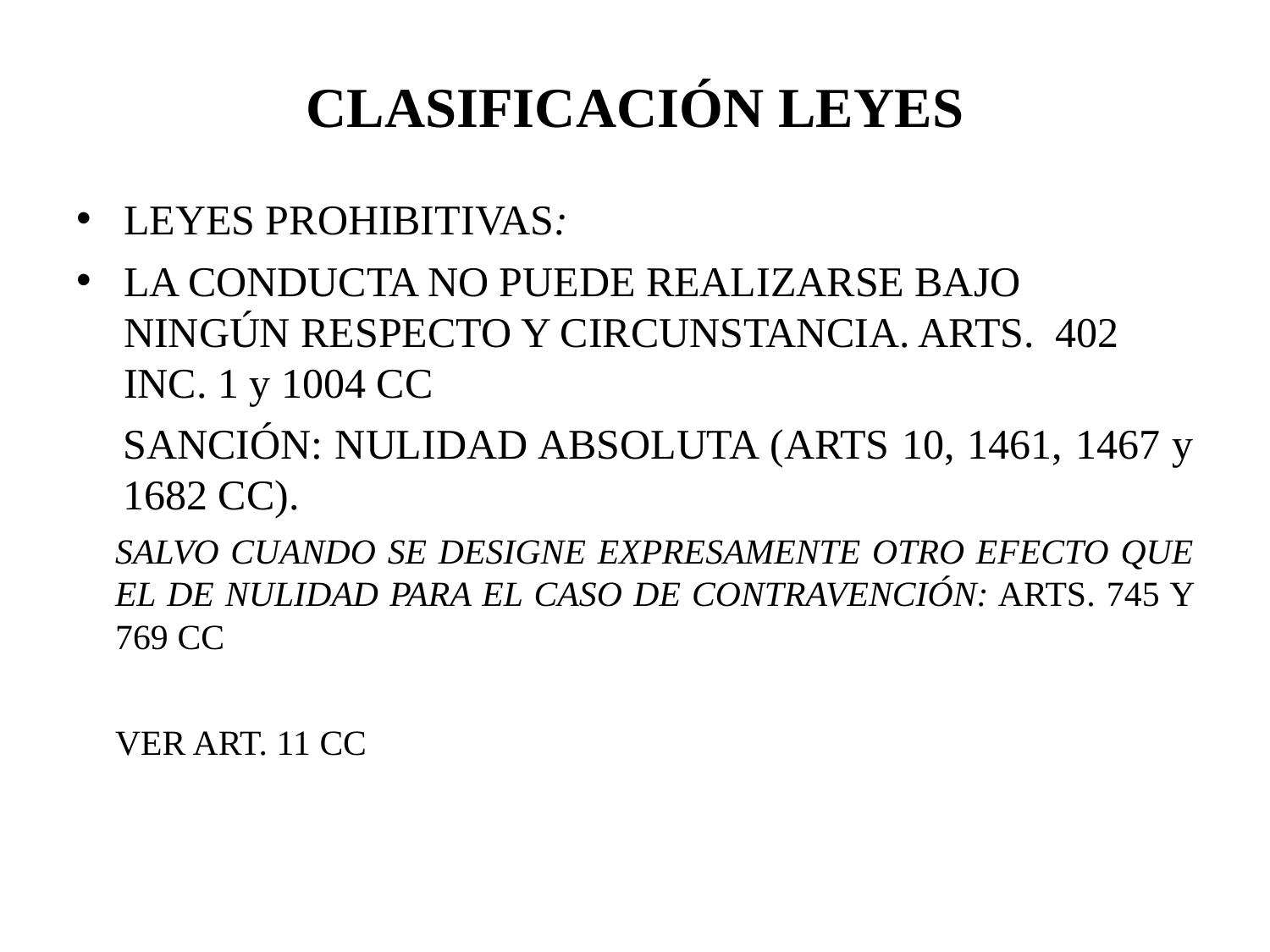

# CLASIFICACIÓN LEYES
LEYES PROHIBITIVAS:
LA CONDUCTA NO PUEDE REALIZARSE BAJO NINGÚN RESPECTO Y CIRCUNSTANCIA. ARTS.  402 INC. 1 y 1004 CC
SANCIÓN: NULIDAD ABSOLUTA (ARTS 10, 1461, 1467 y 1682 CC).
SALVO CUANDO SE DESIGNE EXPRESAMENTE OTRO EFECTO QUE EL DE NULIDAD PARA EL CASO DE CONTRAVENCIÓN: ARTS. 745 Y 769 CC

VER ART. 11 CC